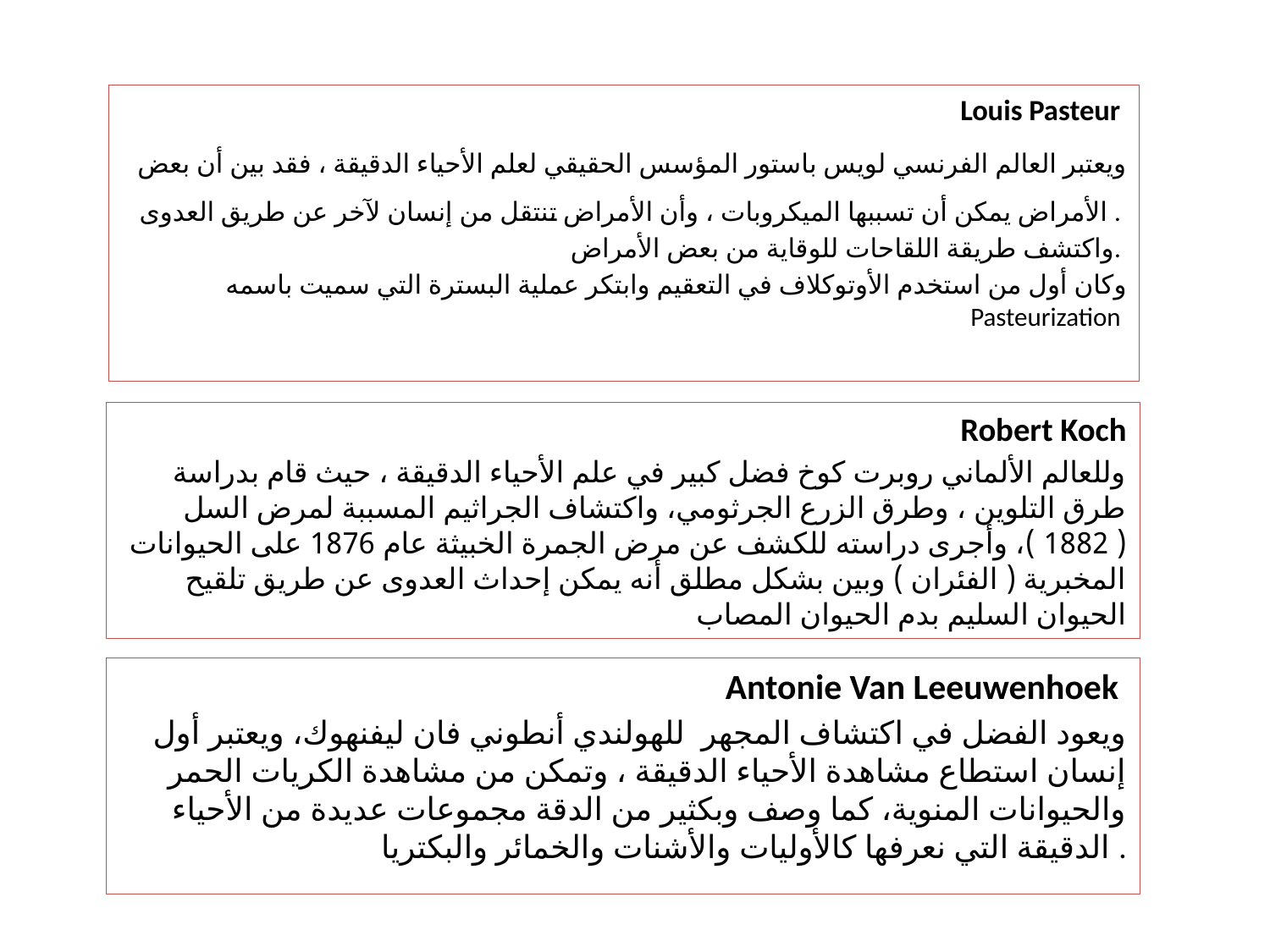

Louis Pasteur
ويعتبر العالم الفرنسي لويس باستور المؤسس الحقيقي لعلم الأحياء الدقيقة ، فقد بين أن بعض الأمراض يمكن أن تسببها الميكروبات ، وأن الأمراض تنتقل من إنسان لآخر عن طريق العدوى .
واكتشف طريقة اللقاحات للوقاية من بعض الأمراض.
وكان أول من استخدم الأوتوكلاف في التعقيم وابتكر عملية البسترة التي سميت باسمه Pasteurization

Robert Koch
وللعالم الألماني روبرت كوخ فضل كبير في علم الأحياء الدقيقة ، حيث قام بدراسة طرق التلوين ، وطرق الزرع الجرثومي، واكتشاف الجراثيم المسببة لمرض السل ( 1882 )، وأجرى دراسته للكشف عن مرض الجمرة الخبيثة عام 1876 على الحيوانات المخبرية ( الفئران ) وبين بشكل مطلق أنه يمكن إحداث العدوى عن طريق تلقيح الحيوان السليم بدم الحيوان المصاب
Antonie Van Leeuwenhoek
ويعود الفضل في اكتشاف المجهر  للهولندي أنطوني فان ليفنهوك، ويعتبر أول إنسان استطاع مشاهدة الأحياء الدقيقة ، وتمكن من مشاهدة الكريات الحمر والحيوانات المنوية، كما وصف وبكثير من الدقة مجموعات عديدة من الأحياء الدقيقة التي نعرفها كالأوليات والأشنات والخمائر والبكتريا .